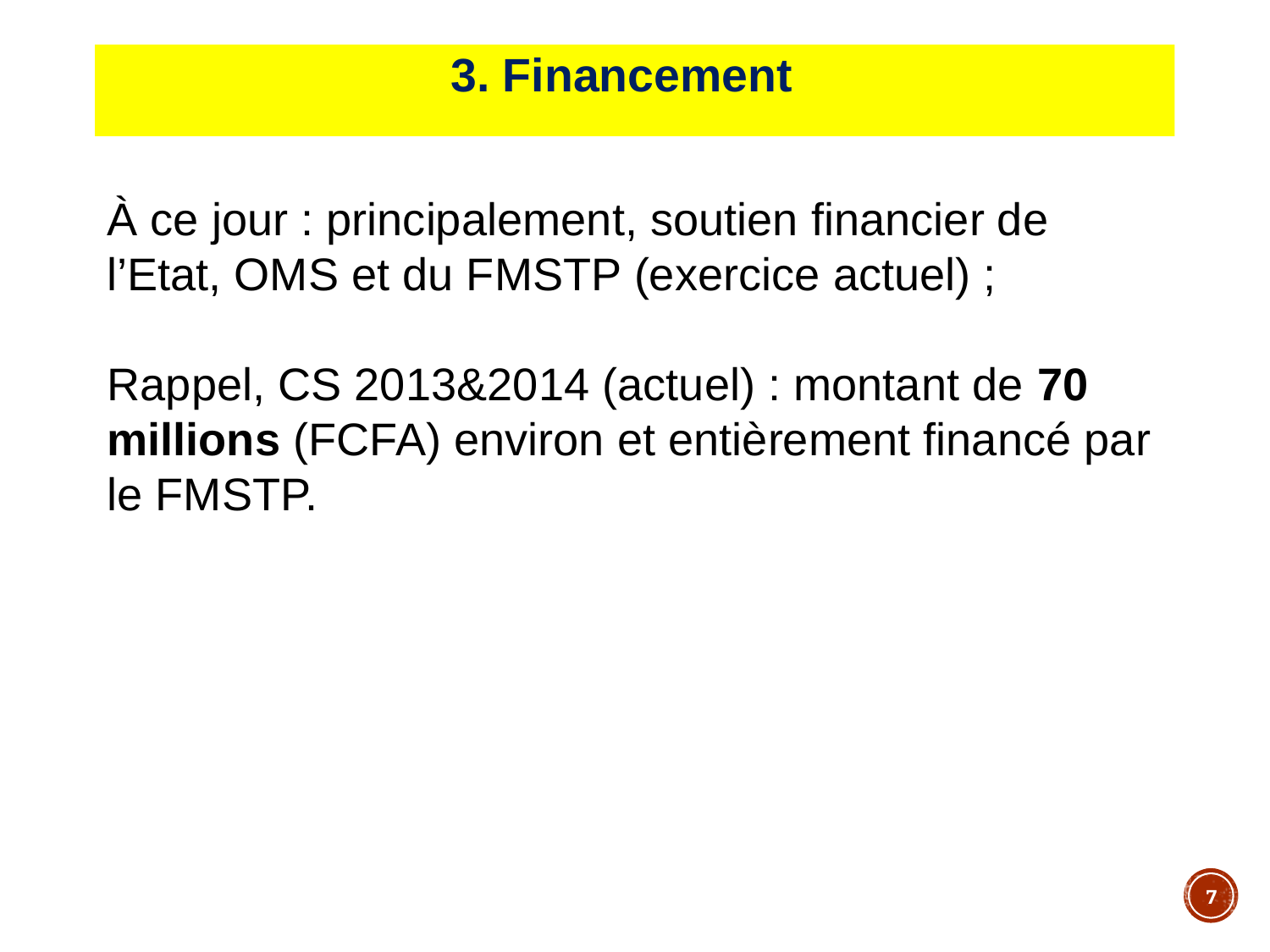

# 3. Financement

À ce jour : principalement, soutien financier de l’Etat, OMS et du FMSTP (exercice actuel) ;

Rappel, CS 2013&2014 (actuel) : montant de 70 millions (FCFA) environ et entièrement financé par le FMSTP.

7